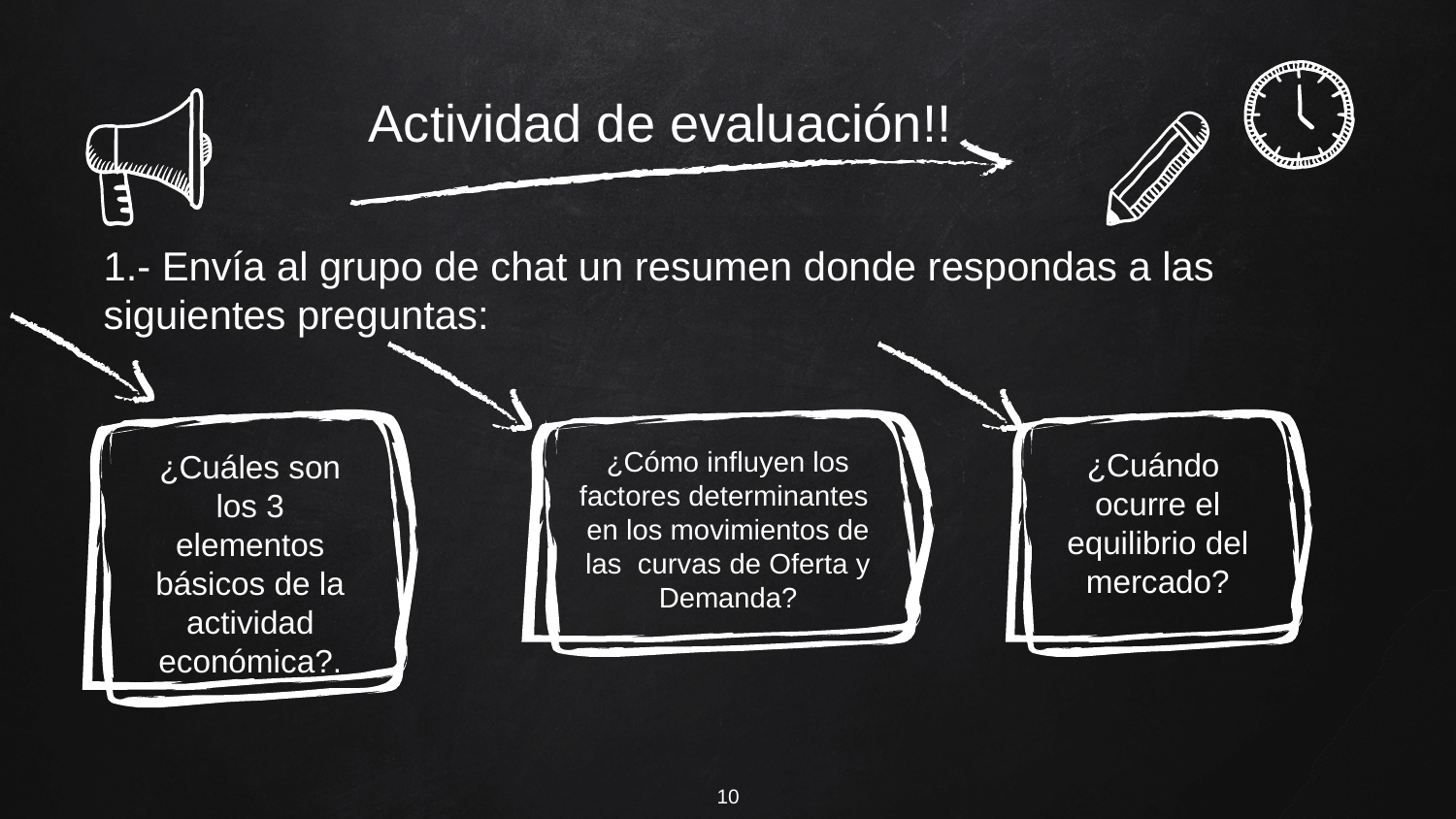

# Actividad de evaluación!!

1.- Envía al grupo de chat un resumen donde respondas a las siguientes preguntas:

¿Cómo influyen los factores determinantes  en los movimientos de las  curvas de Oferta y Demanda?
¿Cuándo  ocurre el equilibrio del mercado?
¿Cuáles son los 3 elementos básicos de la actividad económica?.
10